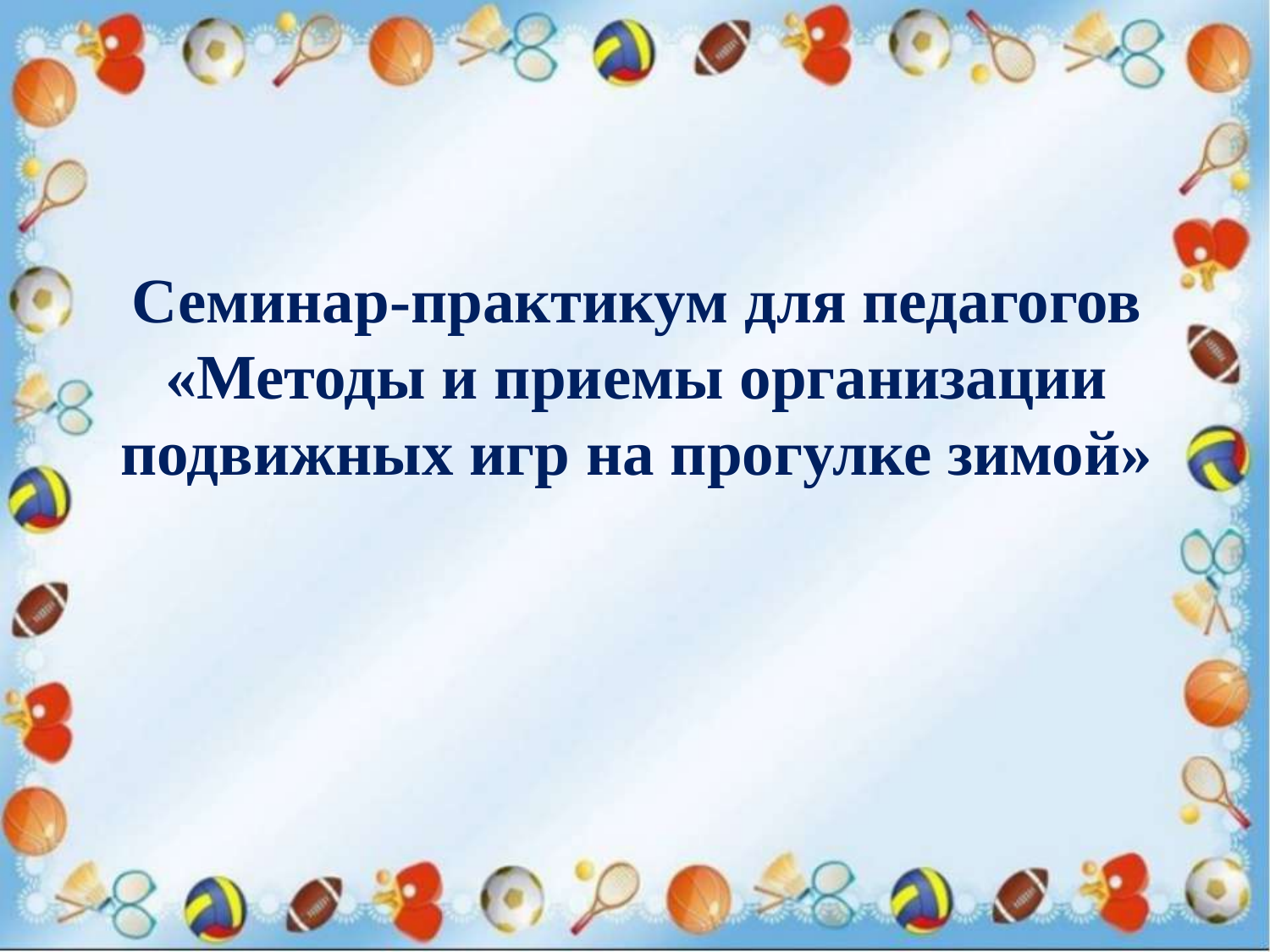

Семинар-практикум для педагогов «Методы и приемы организации подвижных игр на прогулке зимой»